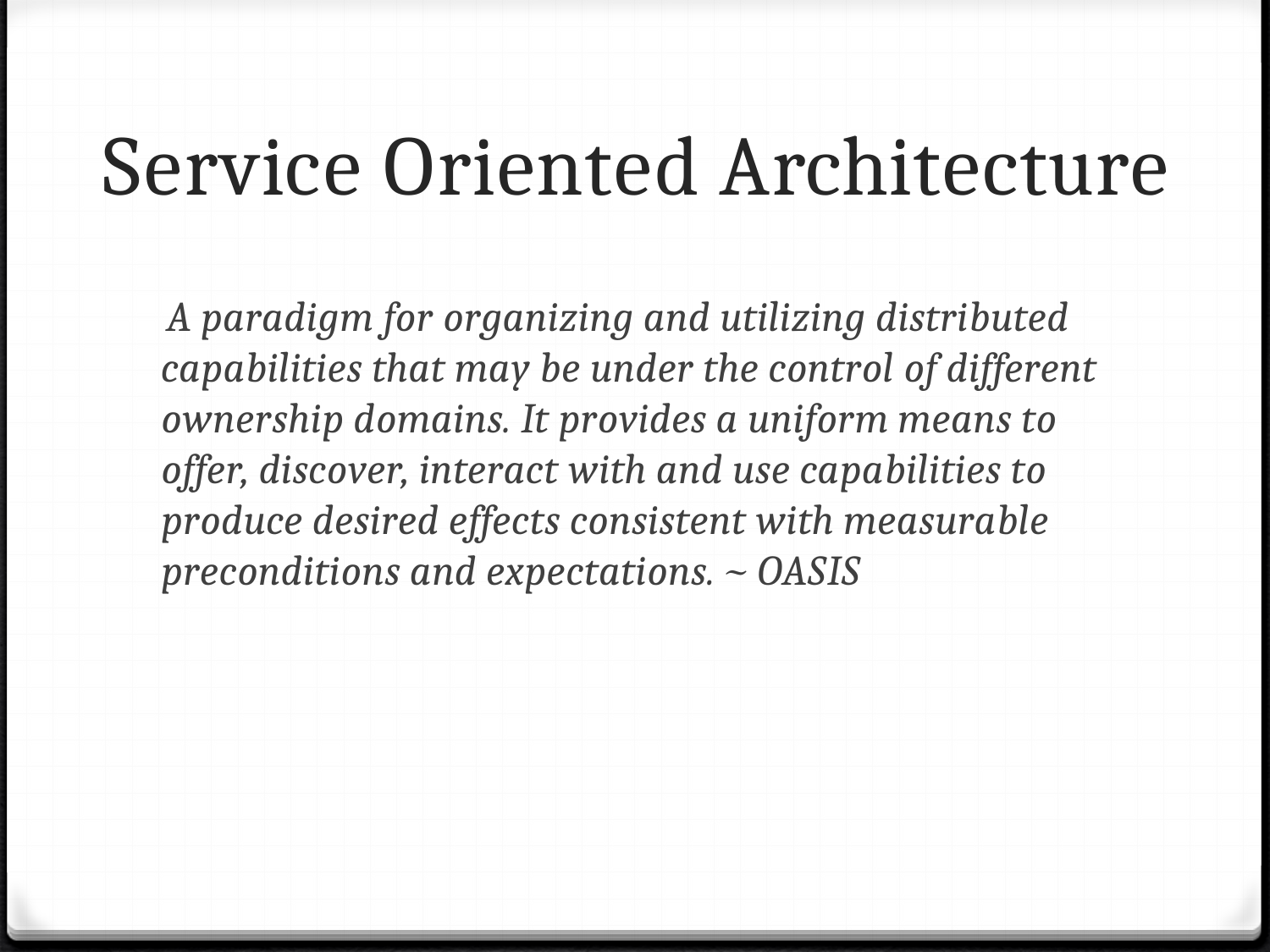

# Service Oriented Architecture
    A paradigm for organizing and utilizing distributed capabilities that may be under the control of different ownership domains. It provides a uniform means to offer, discover, interact with and use capabilities to produce desired effects consistent with measurable preconditions and expectations. ~ OASIS